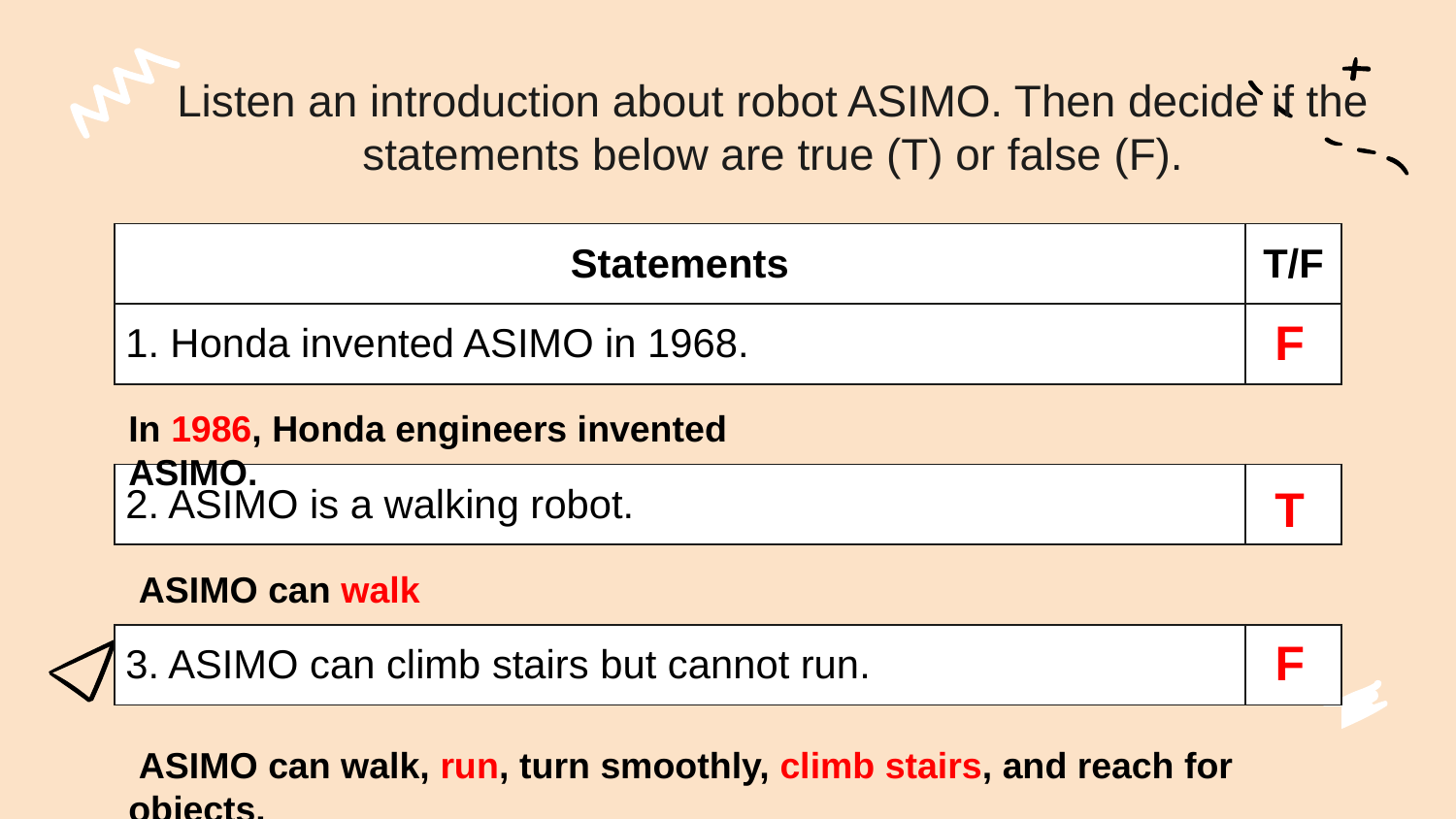

# Listen an introduction about robot ASIMO. Then decide if the statements below are true (T) or false (F).

| Statements | T/F |
| --- | --- |
| 1. Honda invented ASIMO in 1968. |  |
|  |  |
| 2. ASIMO is a walking robot. |  |
|  |  |
| 3. ASIMO can climb stairs but cannot run. |  |
F
In 1986, Honda engineers invented ASIMO.
T
 ASIMO can walk
F
|  |  |
| --- | --- |
 ASIMO can walk, run, turn smoothly, climb stairs, and reach for objects.